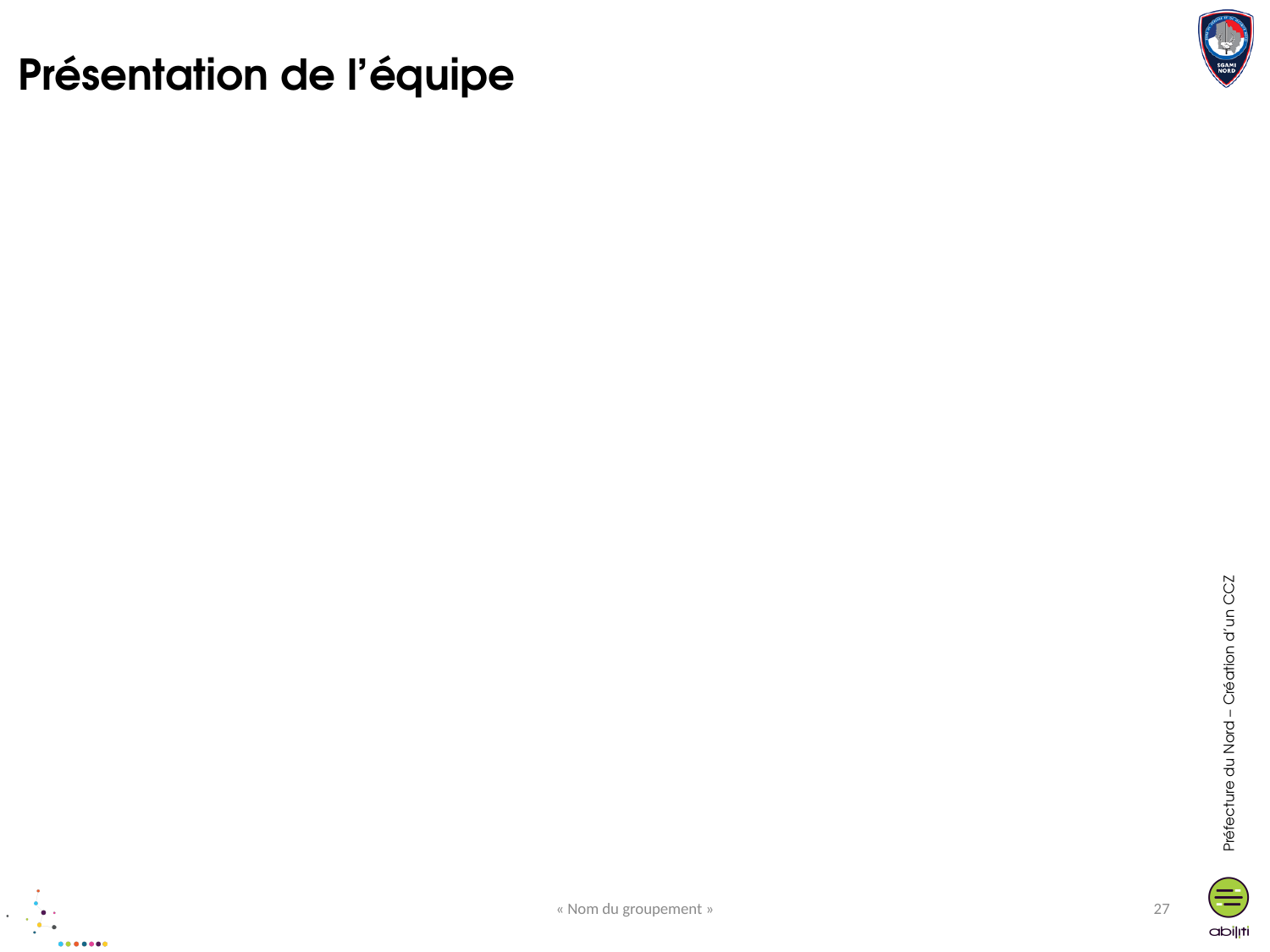

Présentation de l’équipe
« Nom du groupement »
27